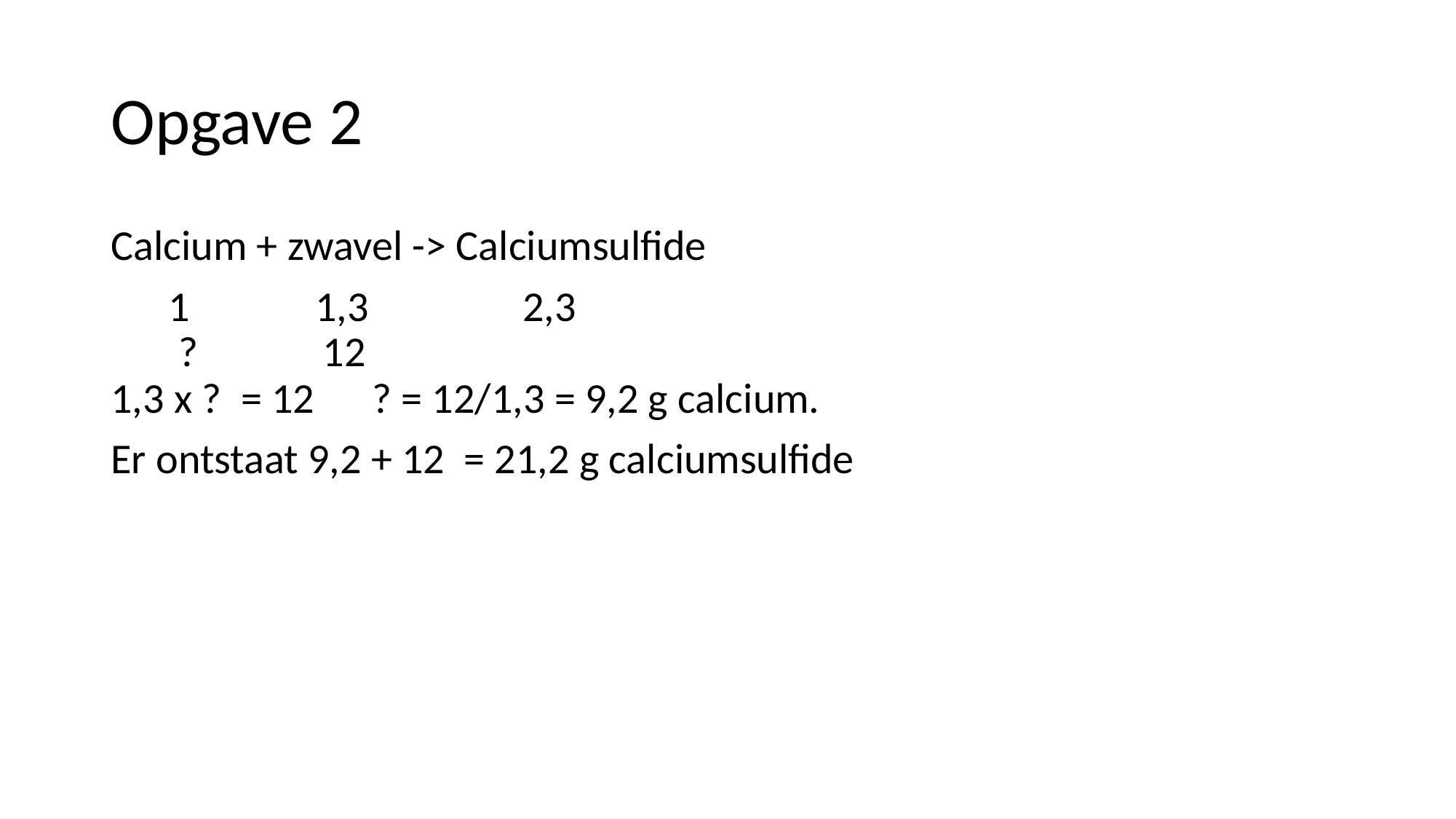

# Opgave 2
Calcium + zwavel -> Calciumsulfide
      1             1,3                2,3
       ?             12
1,3 x ?  = 12      ? = 12/1,3 = 9,2 g calcium.
Er ontstaat 9,2 + 12  = 21,2 g calciumsulfide